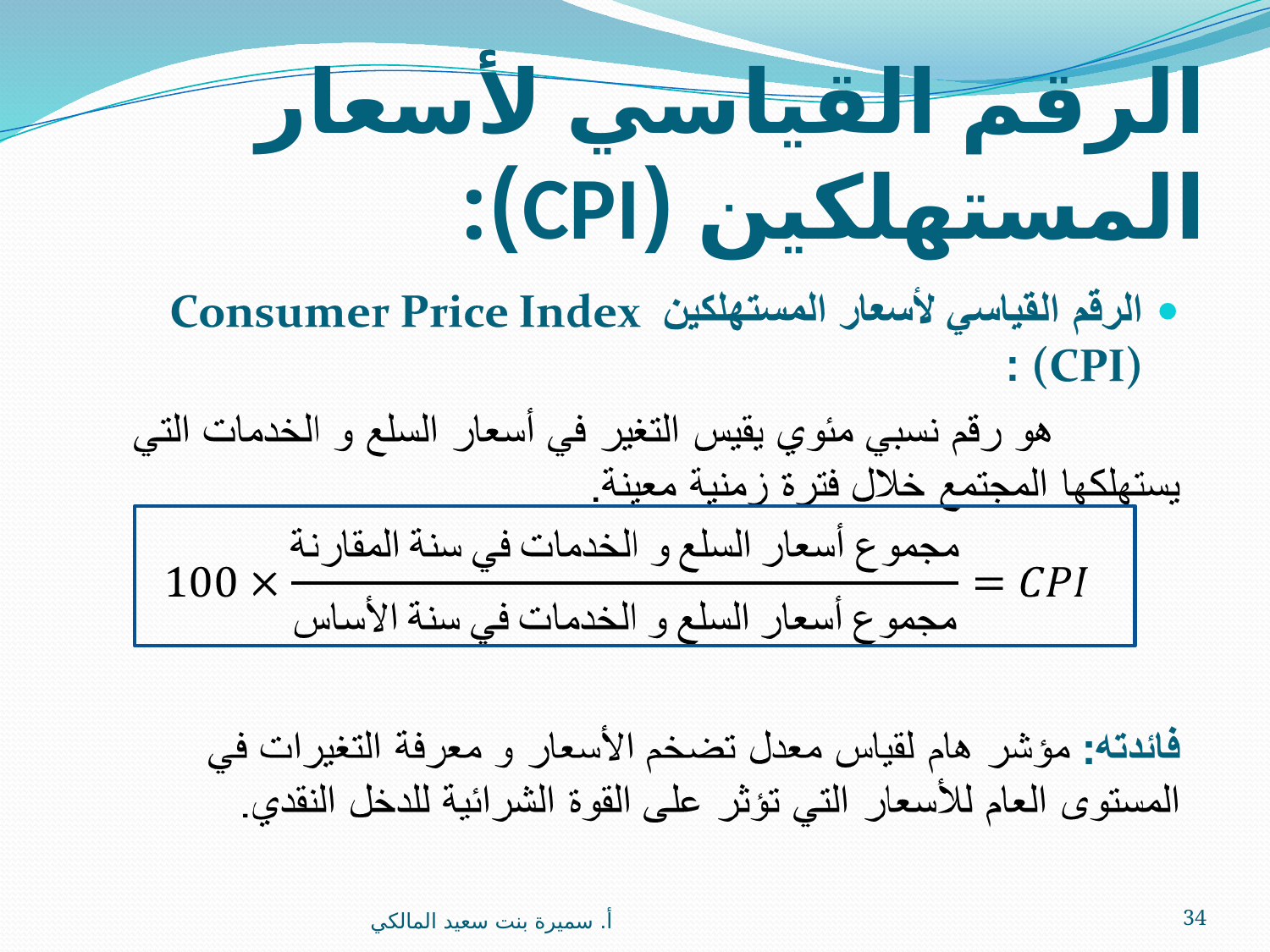

# الرقم القياسي لأسعار المستهلكين (CPI):

أ. سميرة بنت سعيد المالكي
34